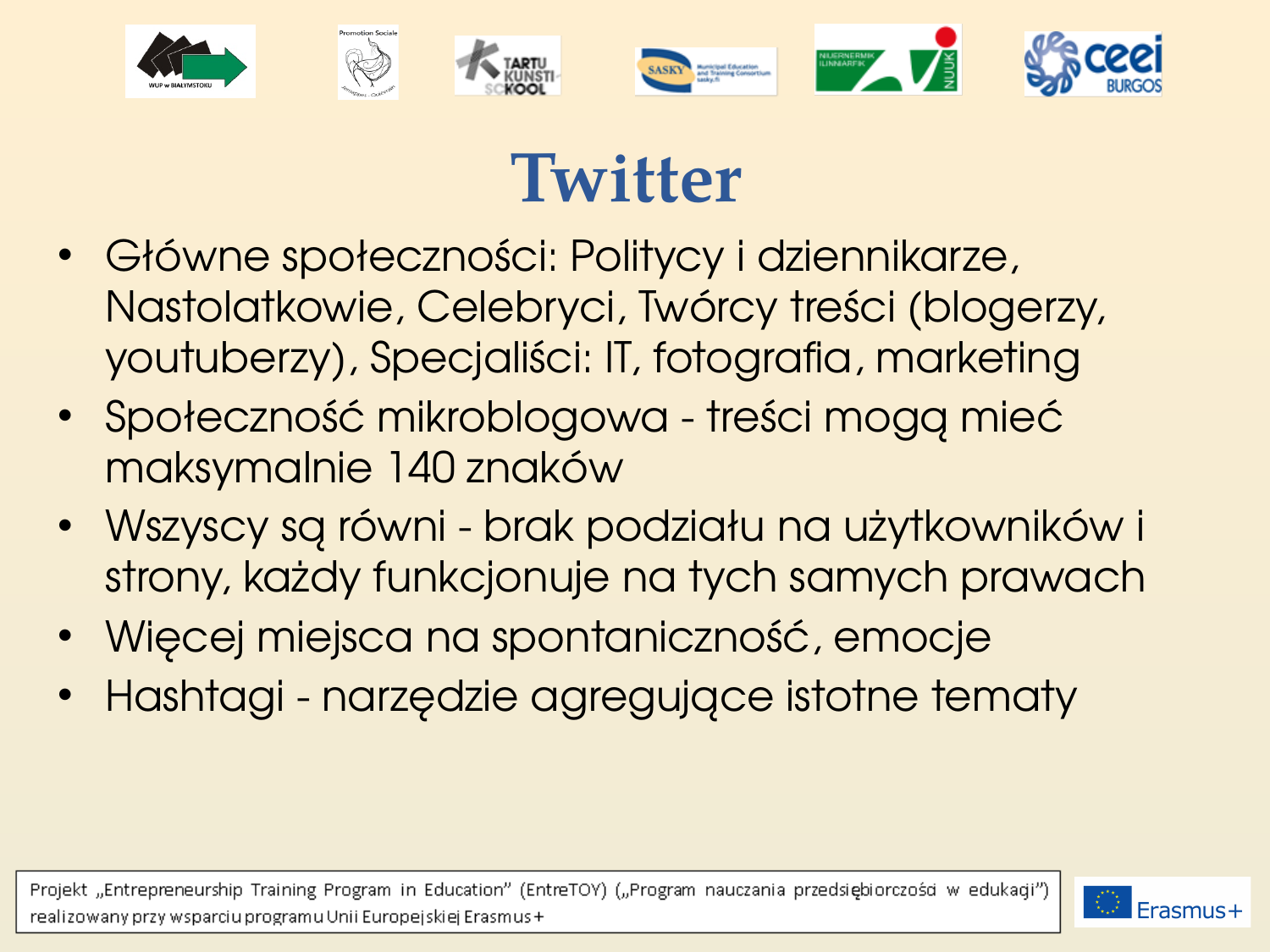

# Twitter
Główne społeczności: Politycy i dziennikarze, Nastolatkowie, Celebryci, Twórcy treści (blogerzy, youtuberzy), Specjaliści: IT, fotografia, marketing
Społeczność mikroblogowa - treści mogą mieć maksymalnie 140 znaków
Wszyscy są równi - brak podziału na użytkowników i strony, każdy funkcjonuje na tych samych prawach
Więcej miejsca na spontaniczność, emocje
Hashtagi - narzędzie agregujące istotne tematy